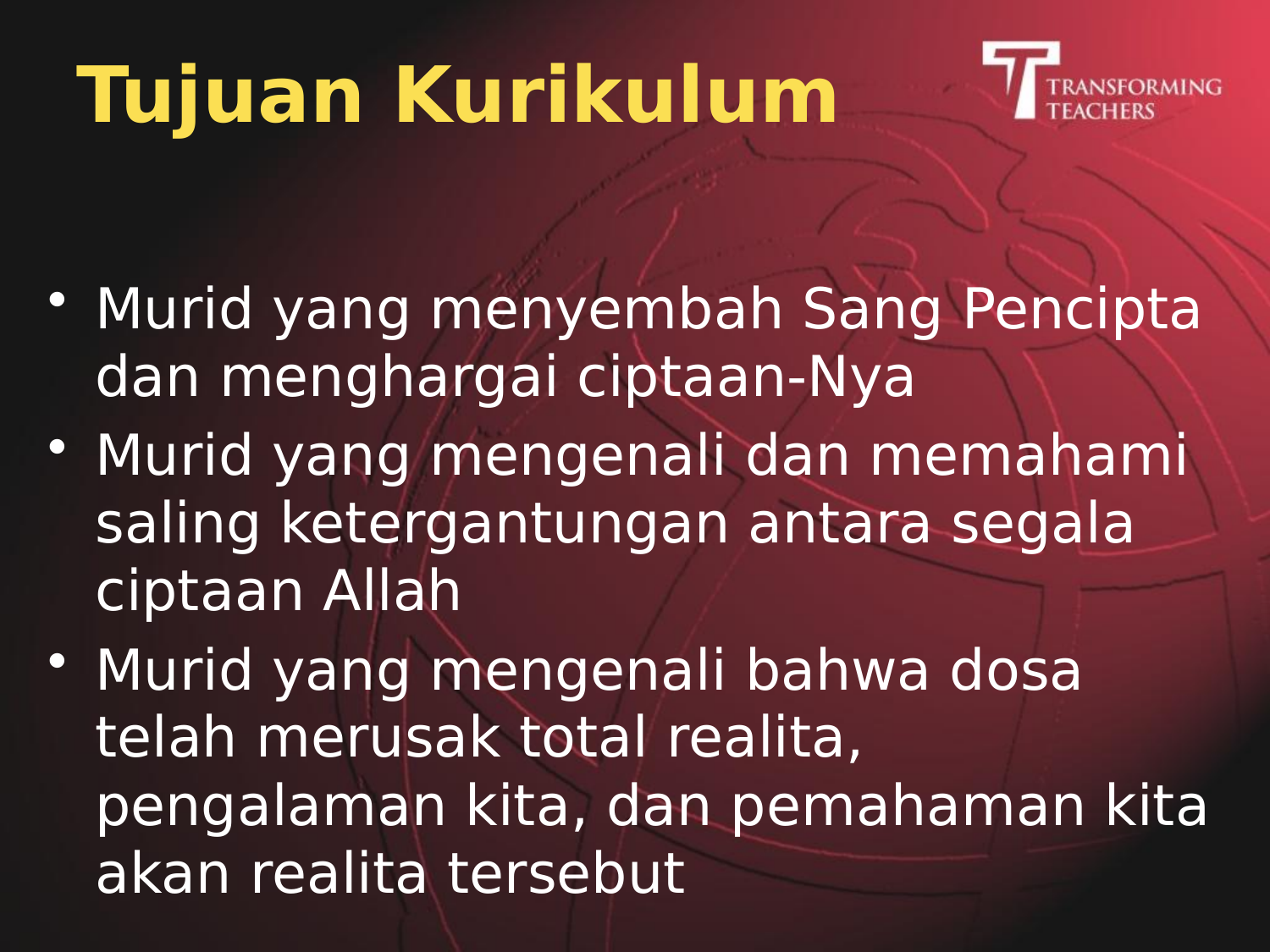

# Tujuan Kurikulum
Murid yang menyembah Sang Pencipta dan menghargai ciptaan-Nya
Murid yang mengenali dan memahami saling ketergantungan antara segala ciptaan Allah
Murid yang mengenali bahwa dosa telah merusak total realita, pengalaman kita, dan pemahaman kita akan realita tersebut